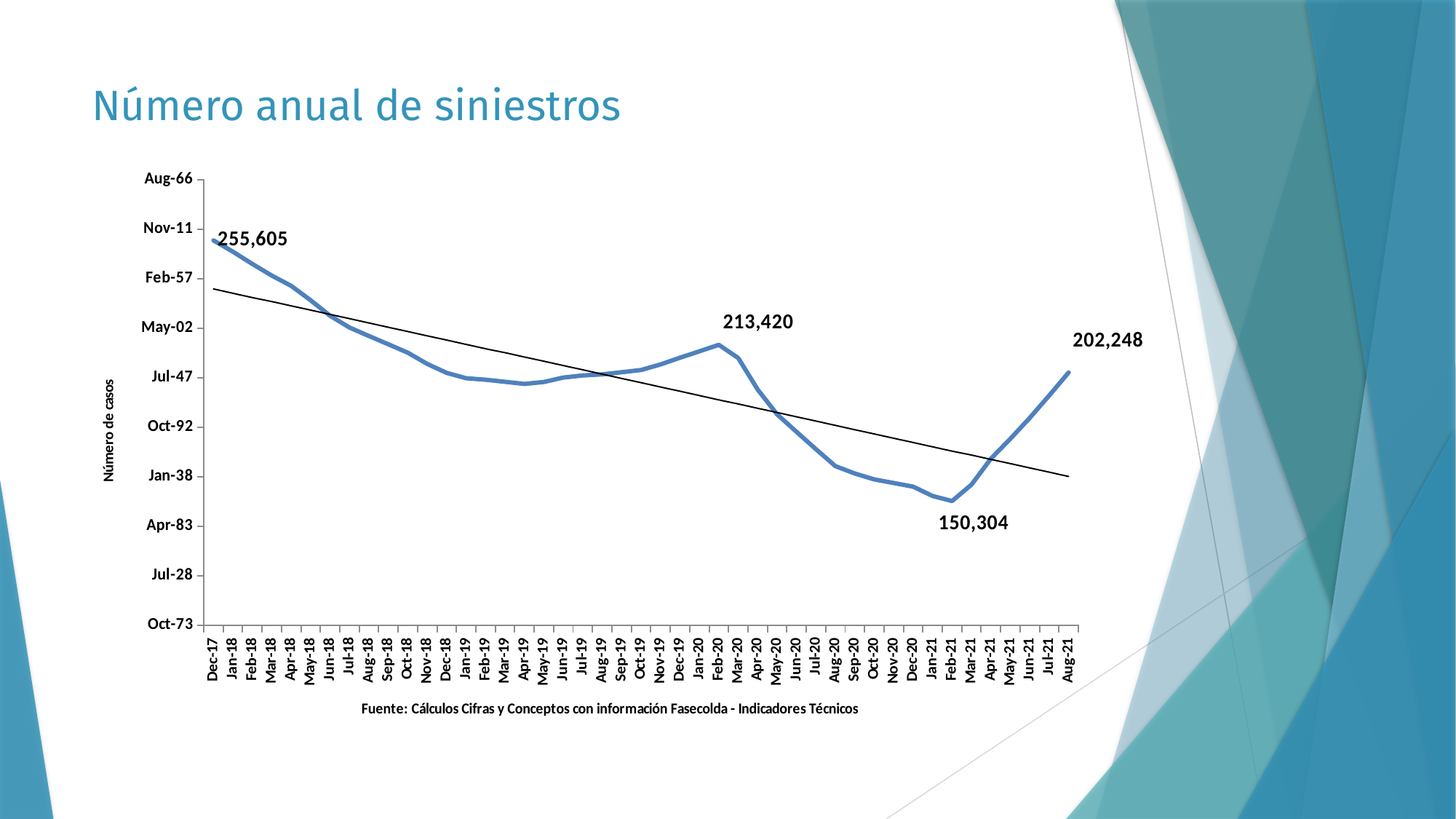

# Número anual de siniestros

### Chart

| Category |  |  |
|---|---|---|
| 43070 | 43070.0 | 255605.0 |
| 43101 | 43101.0 | 251058.0 |
| 43132 | 43132.0 | 246092.0 |
| 43160 | 43160.0 | 241393.0 |
| 43191 | 43191.0 | 237225.0 |
| 43221 | 43221.0 | 231412.0 |
| 43252 | 43252.0 | 225168.0 |
| 43282 | 43282.0 | 220404.0 |
| 43313 | 43313.0 | 216980.0 |
| 43344 | 43344.0 | 213624.0 |
| 43374 | 43374.0 | 210247.0 |
| 43405 | 43405.0 | 205706.0 |
| 43435 | 43435.0 | 202083.0 |
| 43466 | 43466.0 | 199925.0 |
| 43497 | 43497.0 | 199343.0 |
| 43525 | 43525.0 | 198480.0 |
| 43556 | 43556.0 | 197640.0 |
| 43586 | 43586.0 | 198420.0 |
| 43617 | 43617.0 | 200198.0 |
| 43647 | 43647.0 | 201057.0 |
| 43678 | 43678.0 | 201482.0 |
| 43709 | 43709.0 | 202355.0 |
| 43739 | 43739.0 | 203268.0 |
| 43770 | 43770.0 | 205507.0 |
| 43800 | 43800.0 | 208217.0 |
| 43831 | 43831.0 | 210806.0 |
| 43862 | 43862.0 | 213420.0 |
| 43891 | 43891.0 | 208105.0 |
| 43922 | 43922.0 | 195379.0 |
| 43952 | 43952.0 | 185314.0 |
| 43983 | 43983.0 | 178273.0 |
| 44013 | 44013.0 | 171245.0 |
| 44044 | 44044.0 | 164405.0 |
| 44075 | 44075.0 | 161421.0 |
| 44105 | 44105.0 | 159040.0 |
| 44136 | 44136.0 | 157577.0 |
| 44166 | 44166.0 | 156104.0 |
| 44197 | 44197.0 | 152332.0 |
| 44228 | 44228.0 | 150304.0 |
| 44256 | 44256.0 | 156917.0 |
| 44287 | 44287.0 | 167418.0 |
| 44317 | 44317.0 | 175464.0 |
| 44348 | 44348.0 | 183929.0 |
| 44378 | 44378.0 | 192966.0 |
| 44409 | 44409.0 | 202248.0 |